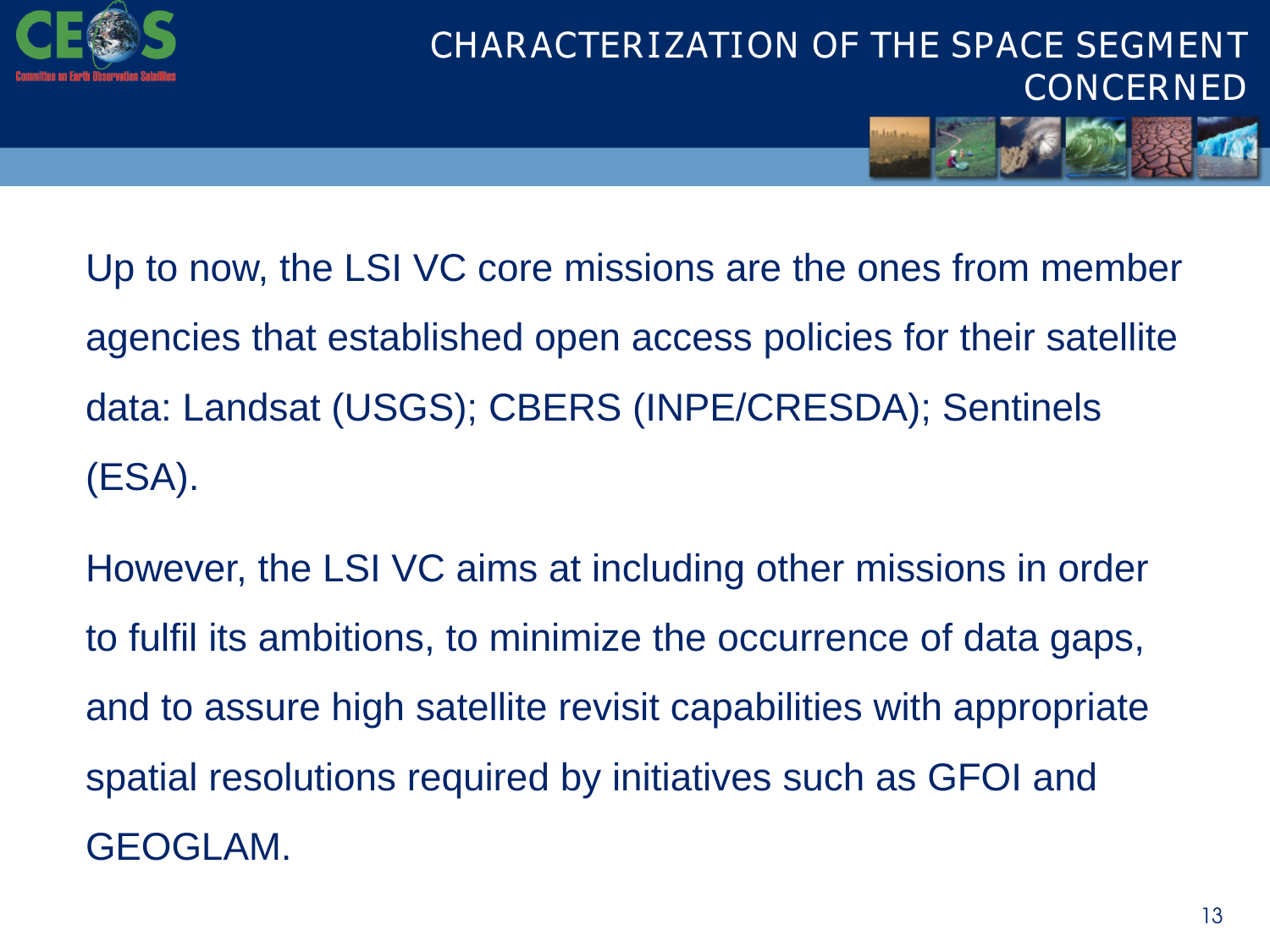

Characterization of the Space Segment Concerned
Up to now, the LSI VC core missions are the ones from member agencies that established open access policies for their satellite data: Landsat (USGS); CBERS (INPE/CRESDA); Sentinels (ESA).
However, the LSI VC aims at including other missions in order to fulfil its ambitions, to minimize the occurrence of data gaps, and to assure high satellite revisit capabilities with appropriate spatial resolutions required by initiatives such as GFOI and GEOGLAM.
13